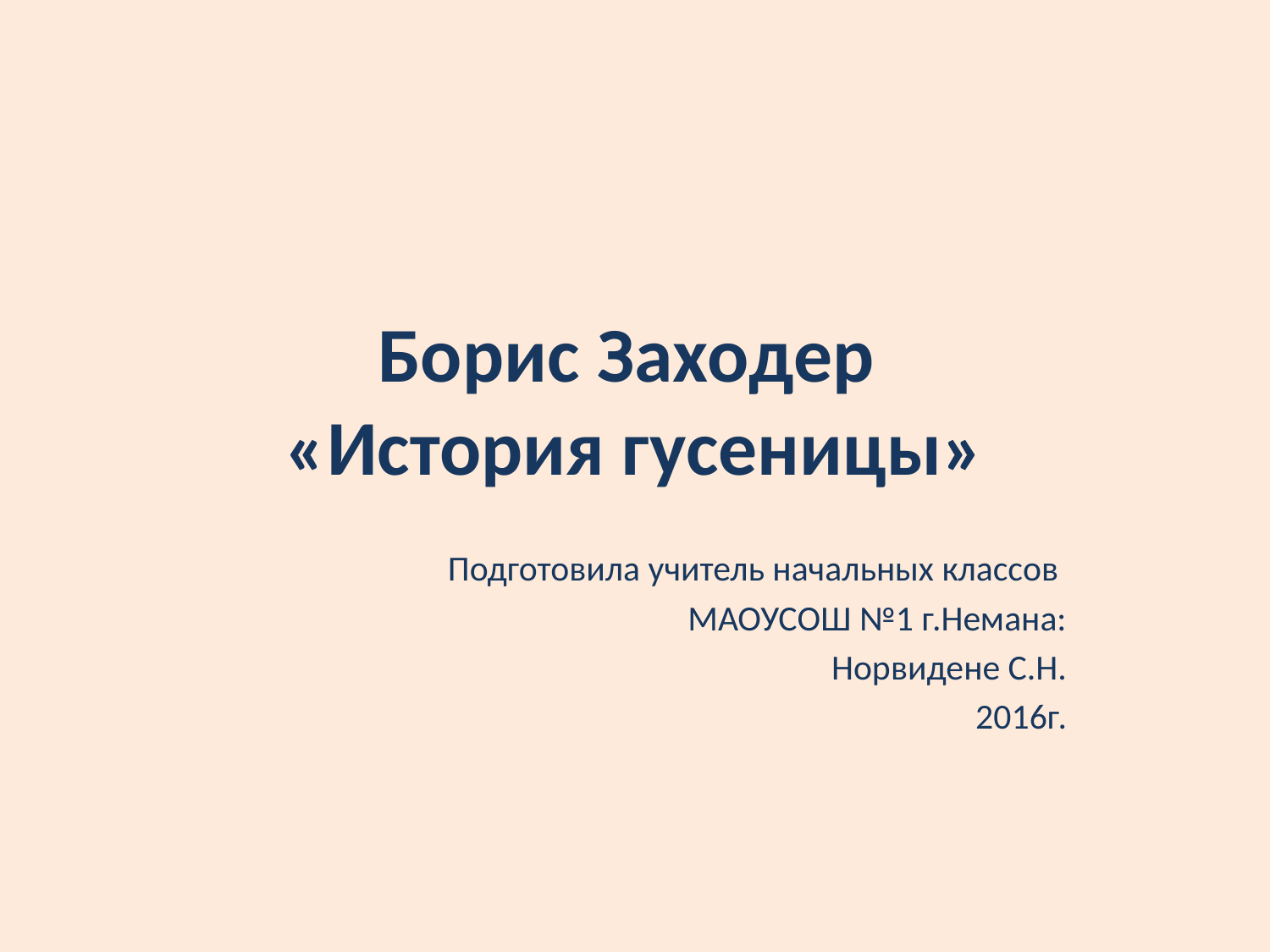

# Борис Заходер «История гусеницы»
Подготовила учитель начальных классов
МАОУСОШ №1 г.Немана:
Норвидене С.Н.
2016г.